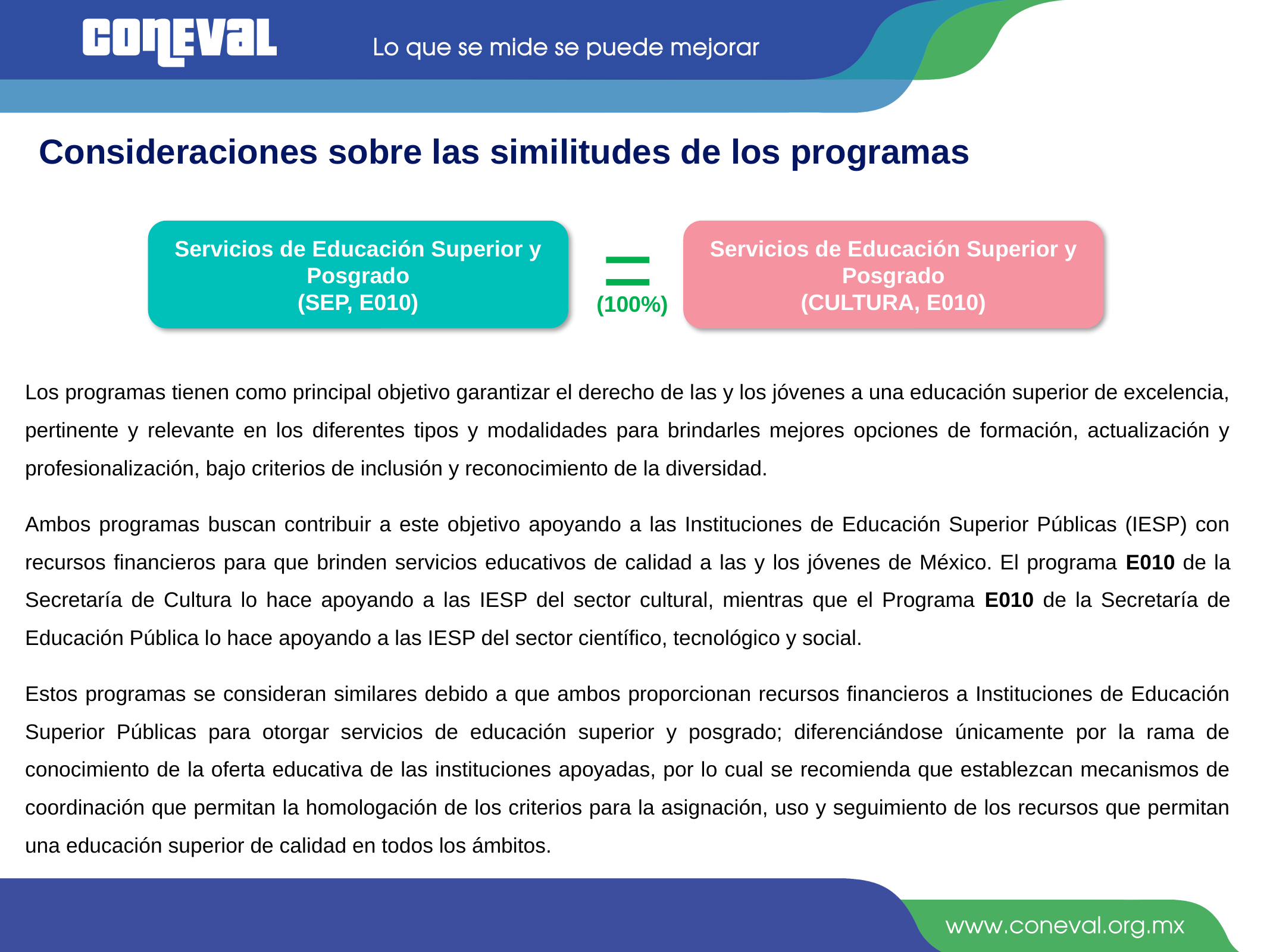

Consideraciones sobre las similitudes de los programas

=
Servicios de Educación Superior y Posgrado
(SEP, E010)
Servicios de Educación Superior y Posgrado
(CULTURA, E010)
(100%)
Los programas tienen como principal objetivo garantizar el derecho de las y los jóvenes a una educación superior de excelencia, pertinente y relevante en los diferentes tipos y modalidades para brindarles mejores opciones de formación, actualización y profesionalización, bajo criterios de inclusión y reconocimiento de la diversidad.

Ambos programas buscan contribuir a este objetivo apoyando a las Instituciones de Educación Superior Públicas (IESP) con recursos financieros para que brinden servicios educativos de calidad a las y los jóvenes de México. El programa E010 de la Secretaría de Cultura lo hace apoyando a las IESP del sector cultural, mientras que el Programa E010 de la Secretaría de Educación Pública lo hace apoyando a las IESP del sector científico, tecnológico y social.

Estos programas se consideran similares debido a que ambos proporcionan recursos financieros a Instituciones de Educación Superior Públicas para otorgar servicios de educación superior y posgrado; diferenciándose únicamente por la rama de conocimiento de la oferta educativa de las instituciones apoyadas, por lo cual se recomienda que establezcan mecanismos de coordinación que permitan la homologación de los criterios para la asignación, uso y seguimiento de los recursos que permitan una educación superior de calidad en todos los ámbitos.